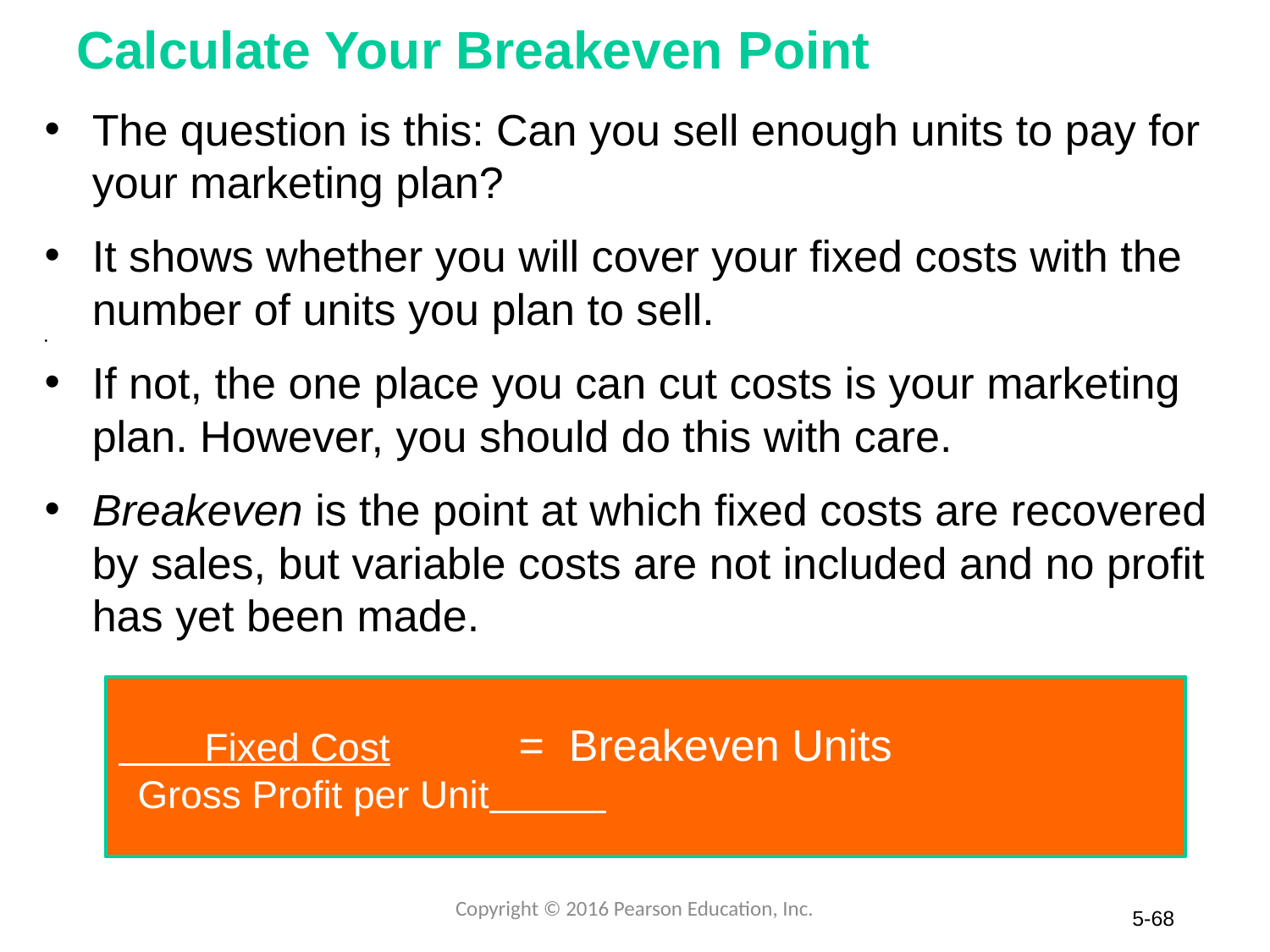

# Calculate Your Breakeven Point
The question is this: Can you sell enough units to pay for your marketing plan?

It shows whether you will cover your fixed costs with the number of units you plan to sell.

If not, the one place you can cut costs is your marketing plan. However, you should do this with care.

Breakeven is the point at which fixed costs are recovered by sales, but variable costs are not included and no profit has yet been made.
        Fixed Cost	  =  Breakeven Units
  Gross Profit per Unit
Copyright © 2016 Pearson Education, Inc.